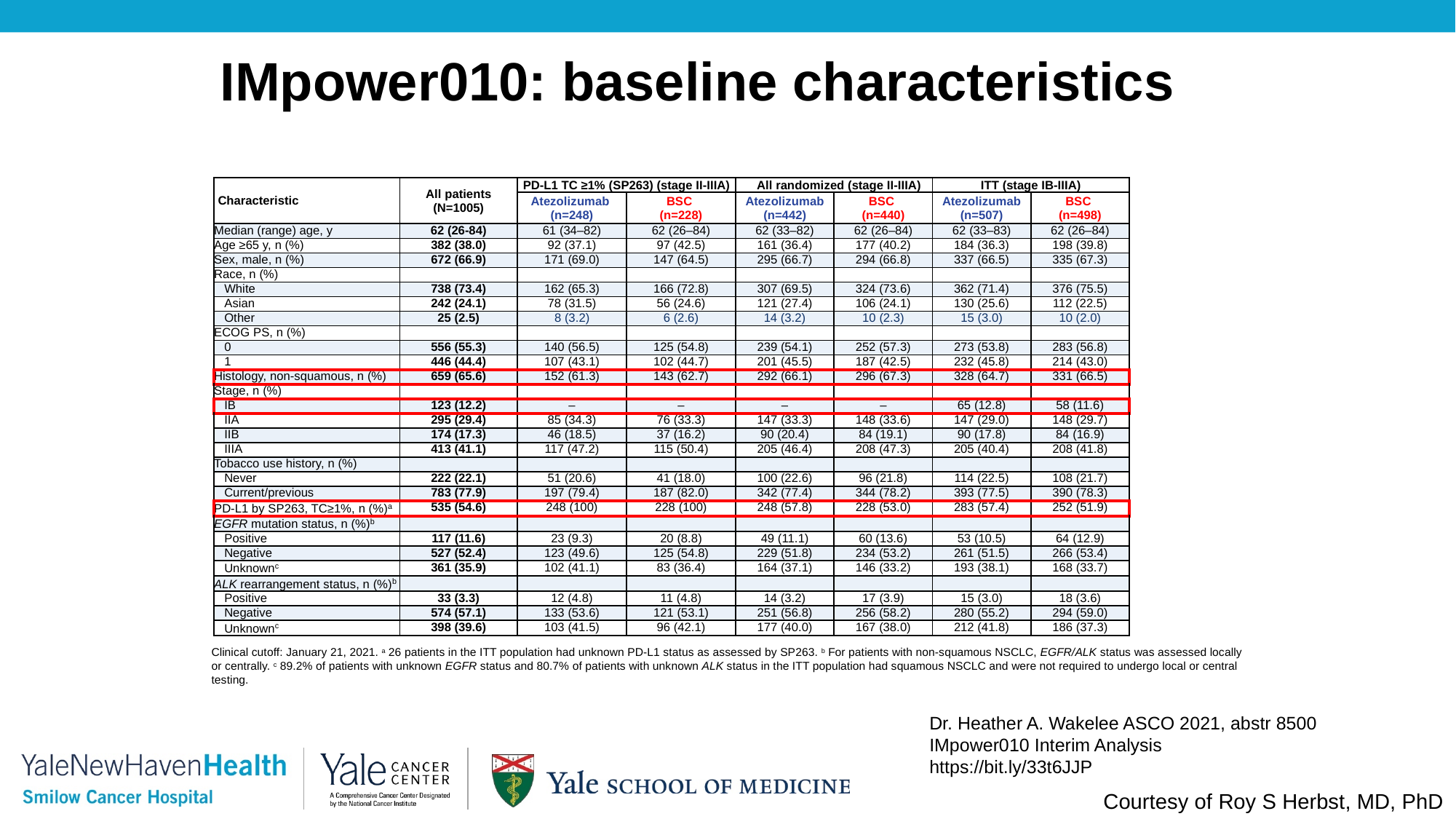

IMpower010: baseline characteristics
| Characteristic | All patients (N=1005) | PD-L1 TC ≥1% (SP263) (stage II-IIIA) |  | All randomized (stage II-IIIA) |  | ITT (stage IB-IIIA) |  |
| --- | --- | --- | --- | --- | --- | --- | --- |
|  |  | Atezolizumab (n=248) | BSC (n=228) | Atezolizumab (n=442) | BSC (n=440) | Atezolizumab (n=507) | BSC (n=498) |
| Median (range) age, y | 62 (26-84) | 61 (34–82) | 62 (26–84) | 62 (33–82) | 62 (26–84) | 62 (33–83) | 62 (26–84) |
| Age ≥65 y, n (%) | 382 (38.0) | 92 (37.1) | 97 (42.5) | 161 (36.4) | 177 (40.2) | 184 (36.3) | 198 (39.8) |
| Sex, male, n (%) | 672 (66.9) | 171 (69.0) | 147 (64.5) | 295 (66.7) | 294 (66.8) | 337 (66.5) | 335 (67.3) |
| Race, n (%) |  |  |  |  |  |  |  |
| White | 738 (73.4) | 162 (65.3) | 166 (72.8) | 307 (69.5) | 324 (73.6) | 362 (71.4) | 376 (75.5) |
| Asian | 242 (24.1) | 78 (31.5) | 56 (24.6) | 121 (27.4) | 106 (24.1) | 130 (25.6) | 112 (22.5) |
| Other | 25 (2.5) | 8 (3.2) | 6 (2.6) | 14 (3.2) | 10 (2.3) | 15 (3.0) | 10 (2.0) |
| ECOG PS, n (%) |  |  |  |  |  |  |  |
| 0 | 556 (55.3) | 140 (56.5) | 125 (54.8) | 239 (54.1) | 252 (57.3) | 273 (53.8) | 283 (56.8) |
| 1 | 446 (44.4) | 107 (43.1) | 102 (44.7) | 201 (45.5) | 187 (42.5) | 232 (45.8) | 214 (43.0) |
| Histology, non-squamous, n (%) | 659 (65.6) | 152 (61.3) | 143 (62.7) | 292 (66.1) | 296 (67.3) | 328 (64.7) | 331 (66.5) |
| Stage, n (%) |  |  |  |  |  |  |  |
| IB | 123 (12.2) | – | – | – | – | 65 (12.8) | 58 (11.6) |
| IIA | 295 (29.4) | 85 (34.3) | 76 (33.3) | 147 (33.3) | 148 (33.6) | 147 (29.0) | 148 (29.7) |
| IIB | 174 (17.3) | 46 (18.5) | 37 (16.2) | 90 (20.4) | 84 (19.1) | 90 (17.8) | 84 (16.9) |
| IIIA | 413 (41.1) | 117 (47.2) | 115 (50.4) | 205 (46.4) | 208 (47.3) | 205 (40.4) | 208 (41.8) |
| Tobacco use history, n (%) |  |  |  |  |  |  |  |
| Never | 222 (22.1) | 51 (20.6) | 41 (18.0) | 100 (22.6) | 96 (21.8) | 114 (22.5) | 108 (21.7) |
| Current/previous | 783 (77.9) | 197 (79.4) | 187 (82.0) | 342 (77.4) | 344 (78.2) | 393 (77.5) | 390 (78.3) |
| PD-L1 by SP263, TC≥1%, n (%)a | 535 (54.6) | 248 (100) | 228 (100) | 248 (57.8) | 228 (53.0) | 283 (57.4) | 252 (51.9) |
| EGFR mutation status, n (%)b |  |  |  |  |  |  |  |
| Positive | 117 (11.6) | 23 (9.3) | 20 (8.8) | 49 (11.1) | 60 (13.6) | 53 (10.5) | 64 (12.9) |
| Negative | 527 (52.4) | 123 (49.6) | 125 (54.8) | 229 (51.8) | 234 (53.2) | 261 (51.5) | 266 (53.4) |
| Unknownc | 361 (35.9) | 102 (41.1) | 83 (36.4) | 164 (37.1) | 146 (33.2) | 193 (38.1) | 168 (33.7) |
| ALK rearrangement status, n (%)b |  |  |  |  |  |  |  |
| Positive | 33 (3.3) | 12 (4.8) | 11 (4.8) | 14 (3.2) | 17 (3.9) | 15 (3.0) | 18 (3.6) |
| Negative | 574 (57.1) | 133 (53.6) | 121 (53.1) | 251 (56.8) | 256 (58.2) | 280 (55.2) | 294 (59.0) |
| Unknownc | 398 (39.6) | 103 (41.5) | 96 (42.1) | 177 (40.0) | 167 (38.0) | 212 (41.8) | 186 (37.3) |

Clinical cutoff: January 21, 2021. a 26 patients in the ITT population had unknown PD-L1 status as assessed by SP263. b For patients with non-squamous NSCLC, EGFR/ALK status was assessed locally or centrally. c 89.2% of patients with unknown EGFR status and 80.7% of patients with unknown ALK status in the ITT population had squamous NSCLC and were not required to undergo local or central testing.
Dr. Heather A. Wakelee ASCO 2021, abstr 8500
IMpower010 Interim Analysis
https://bit.ly/33t6JJP
Courtesy of Roy S Herbst, MD, PhD